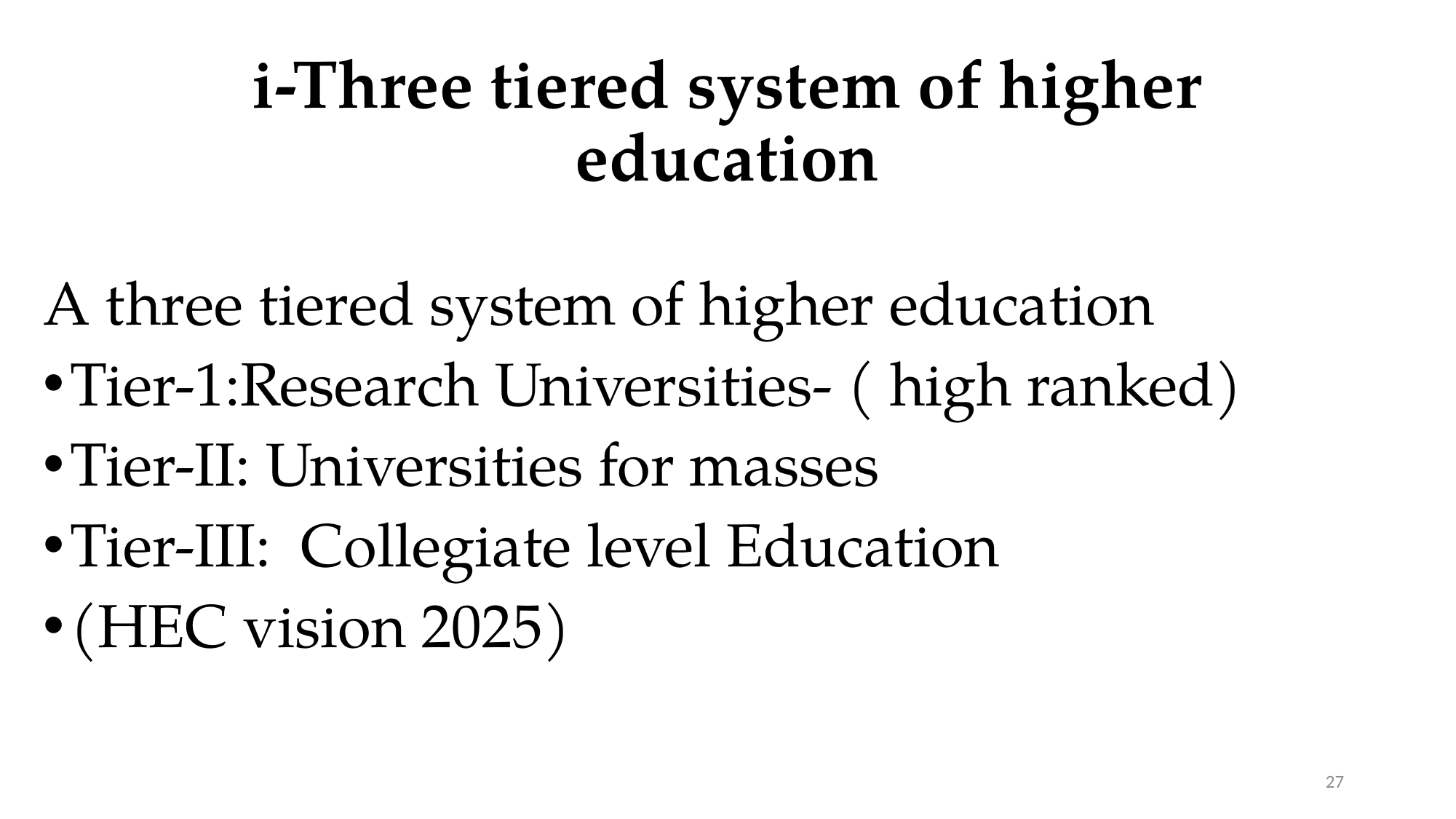

# i-Three tiered system of higher education

A three tiered system of higher education
Tier-1:Research Universities- ( high ranked)
Tier-II: Universities for masses
Tier-III:  Collegiate level Education
(HEC vision 2025)
27